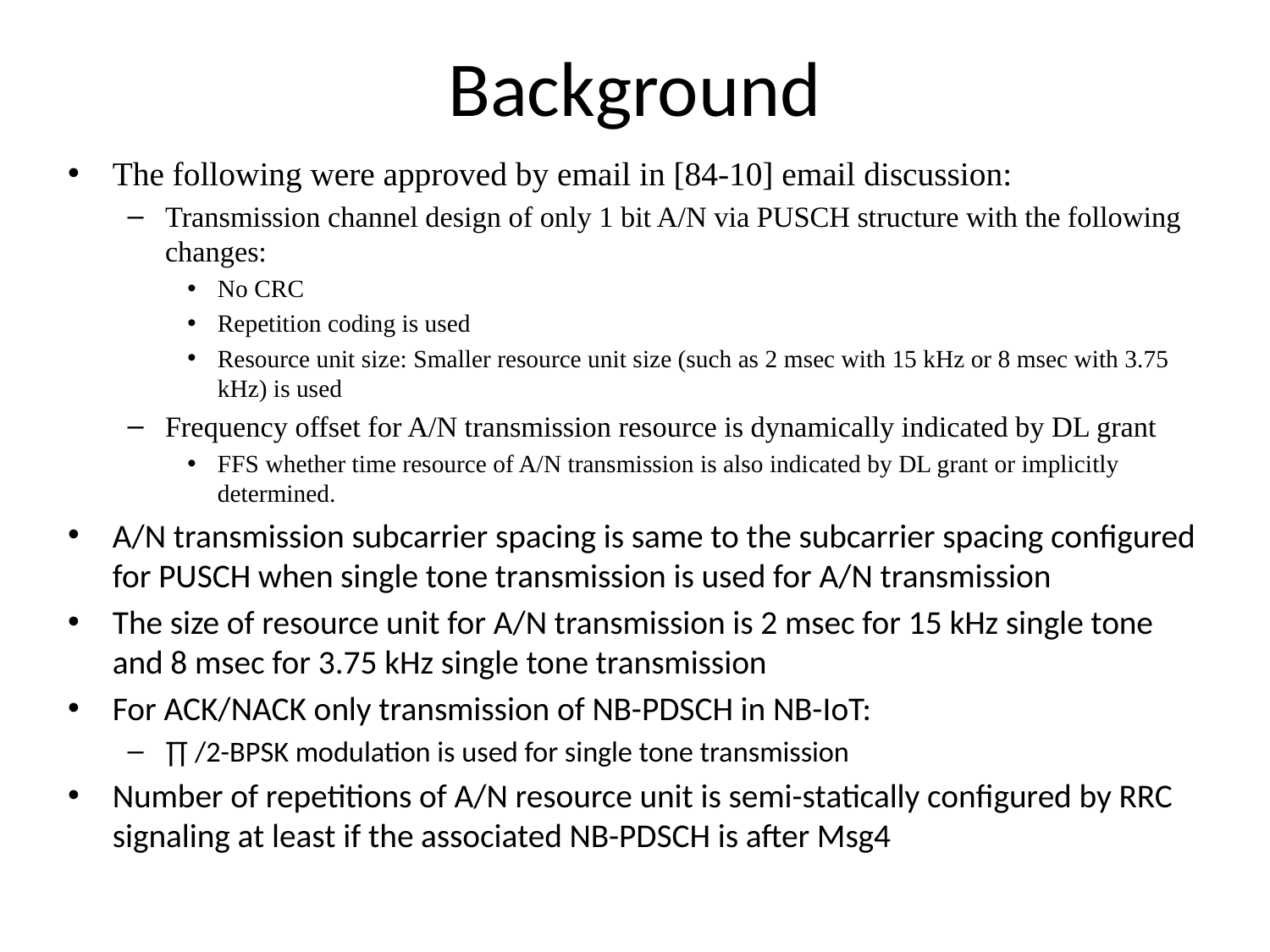

# Background
The following were approved by email in [84-10] email discussion:
Transmission channel design of only 1 bit A/N via PUSCH structure with the following changes:
No CRC
Repetition coding is used
Resource unit size: Smaller resource unit size (such as 2 msec with 15 kHz or 8 msec with 3.75 kHz) is used
Frequency offset for A/N transmission resource is dynamically indicated by DL grant
FFS whether time resource of A/N transmission is also indicated by DL grant or implicitly determined.
A/N transmission subcarrier spacing is same to the subcarrier spacing configured for PUSCH when single tone transmission is used for A/N transmission
The size of resource unit for A/N transmission is 2 msec for 15 kHz single tone and 8 msec for 3.75 kHz single tone transmission
For ACK/NACK only transmission of NB-PDSCH in NB-IoT:
∏ /2-BPSK modulation is used for single tone transmission
Number of repetitions of A/N resource unit is semi-statically configured by RRC signaling at least if the associated NB-PDSCH is after Msg4